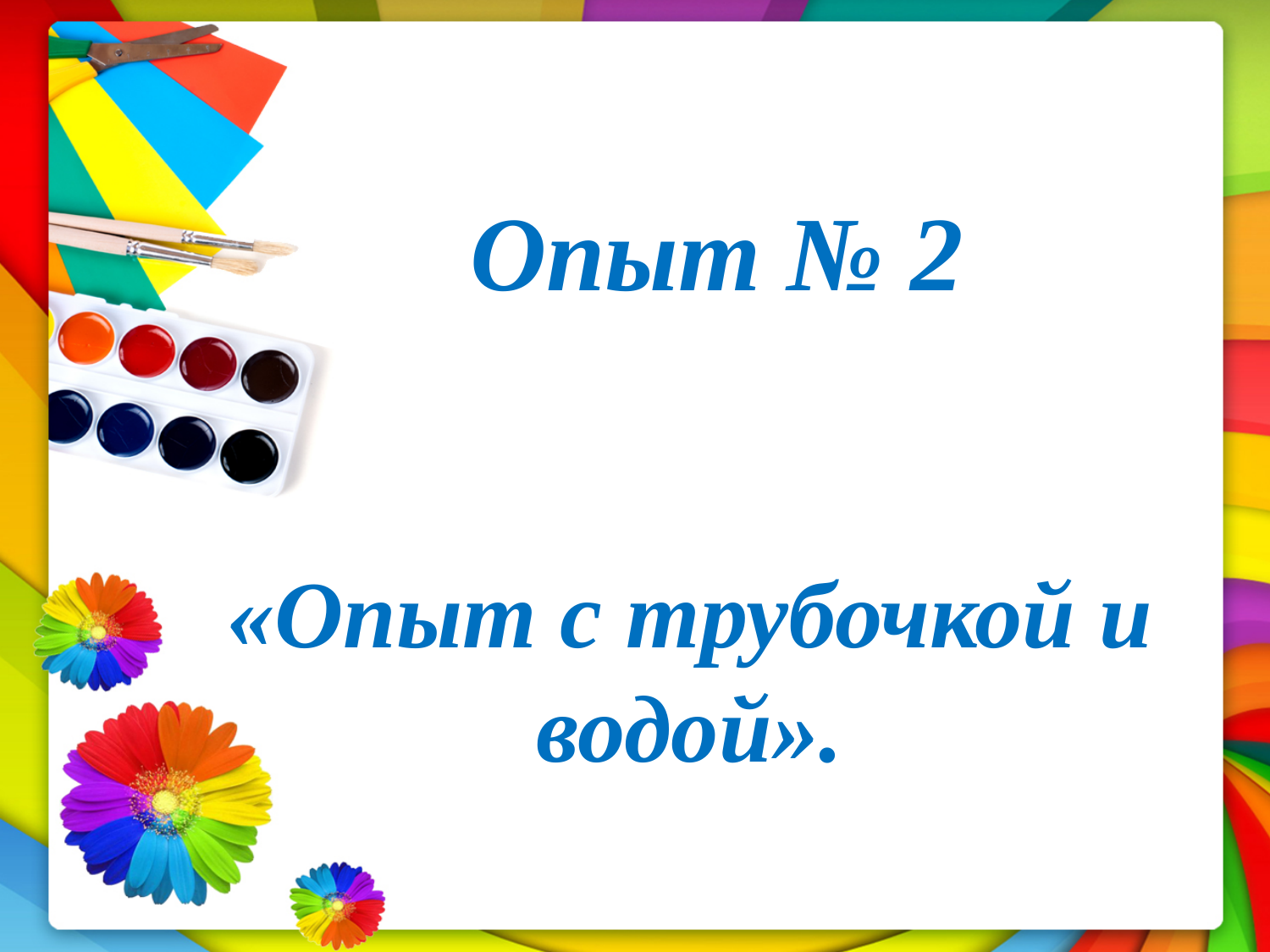

# Опыт № 2
«Опыт с трубочкой и водой».